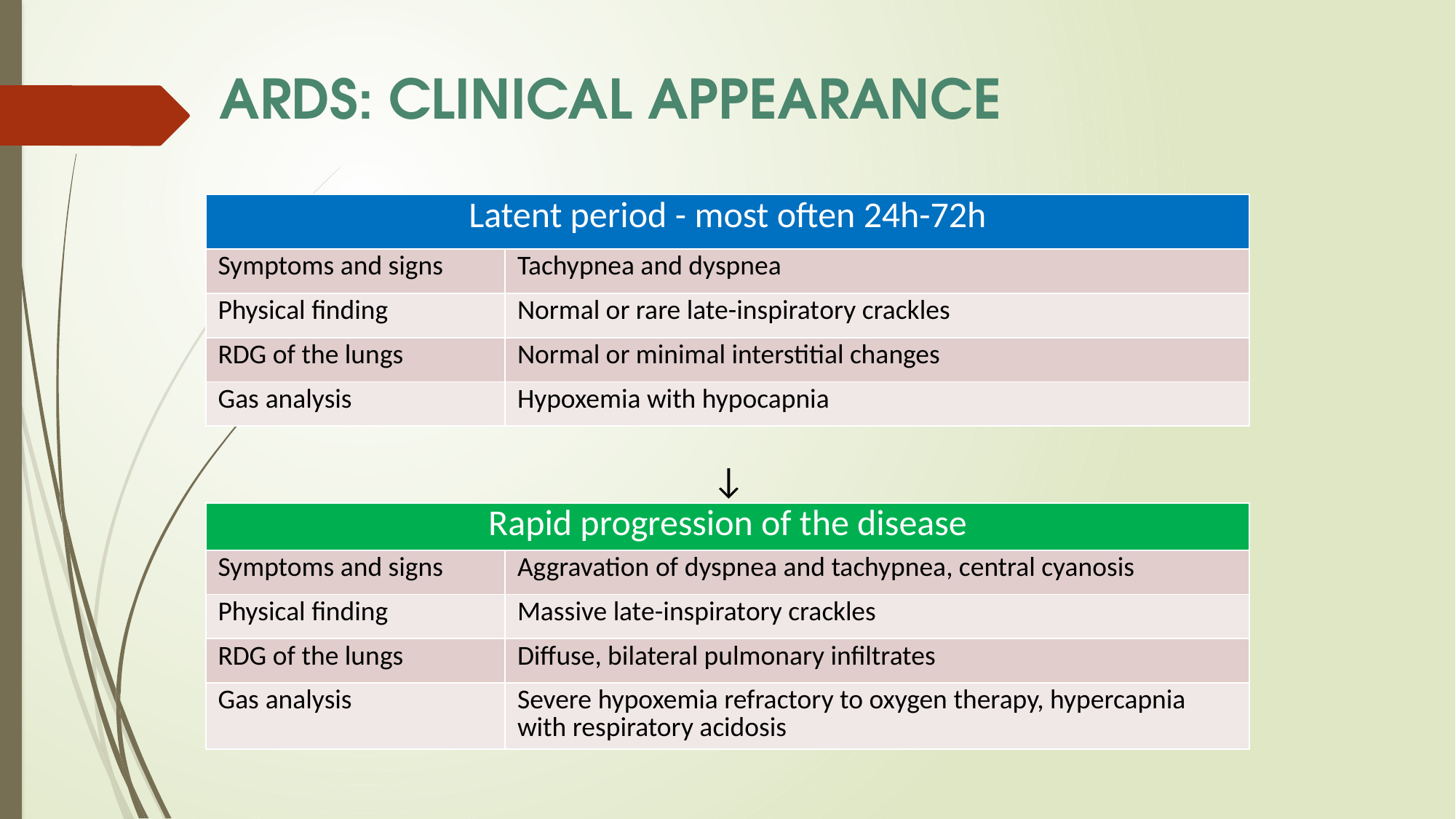

# ARDS: CLINICAL APPEARANCE
| Latent period - most often 24h-72h |  |
| --- | --- |
| Symptoms and signs | Tachypnea and dyspnea |
| Physical finding | Normal or rare late-inspiratory crackles |
| RDG of the lungs | Normal or minimal interstitial changes |
| Gas analysis | Hypoxemia with hypocapnia |
↓
| Rapid progression of the disease |  |
| --- | --- |
| Symptoms and signs | Aggravation of dyspnea and tachypnea, central cyanosis |
| Physical finding | Massive late-inspiratory crackles |
| RDG of the lungs | Diffuse, bilateral pulmonary infiltrates |
| Gas analysis | Severe hypoxemia refractory to oxygen therapy, hypercapnia with respiratory acidosis |